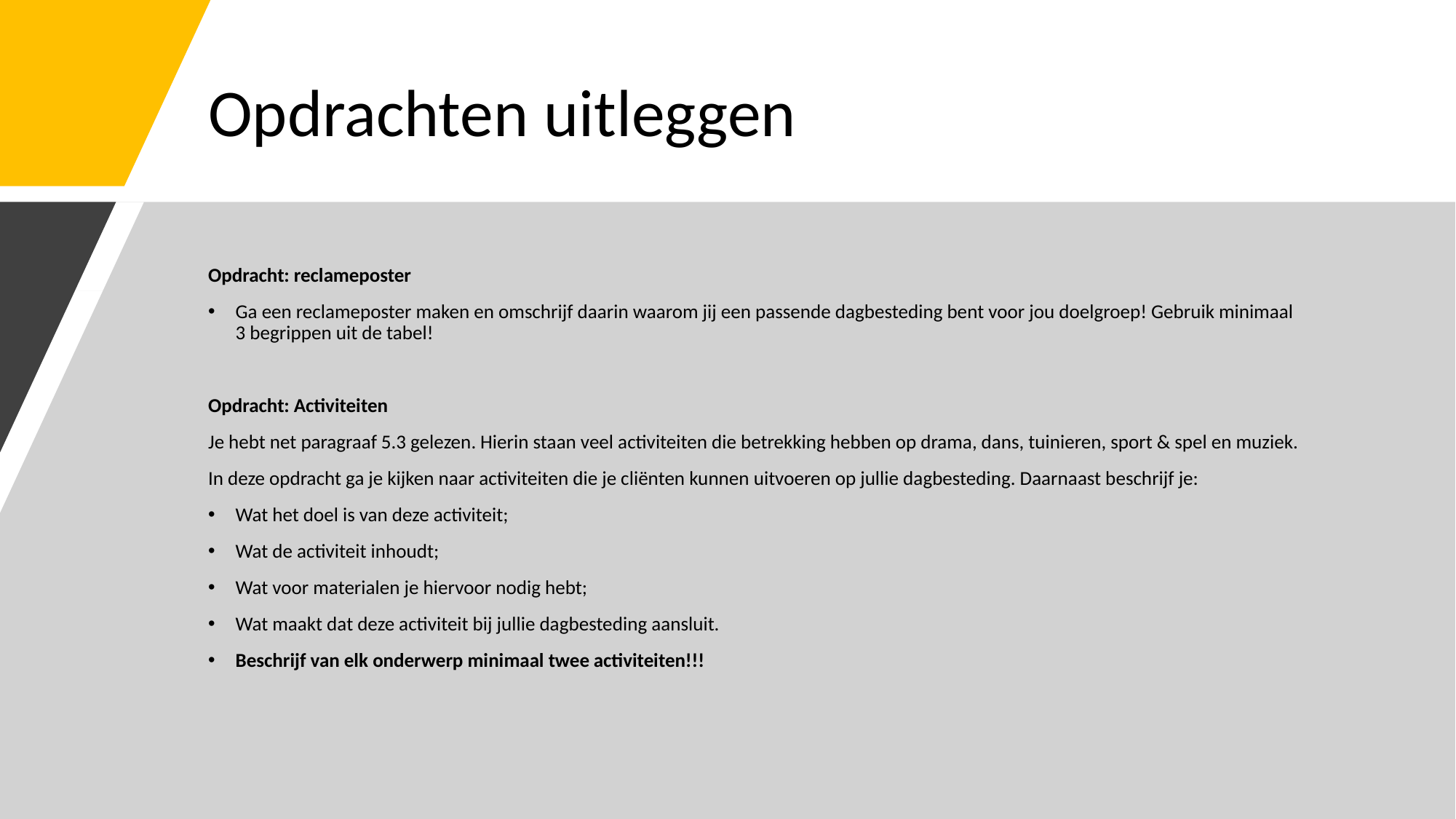

# Opdrachten uitleggen

Opdracht: reclameposter
Ga een reclameposter maken en omschrijf daarin waarom jij een passende dagbesteding bent voor jou doelgroep! Gebruik minimaal 3 begrippen uit de tabel!

Opdracht: Activiteiten
Je hebt net paragraaf 5.3 gelezen. Hierin staan veel activiteiten die betrekking hebben op drama, dans, tuinieren, sport & spel en muziek.
In deze opdracht ga je kijken naar activiteiten die je cliënten kunnen uitvoeren op jullie dagbesteding. Daarnaast beschrijf je:
Wat het doel is van deze activiteit;
Wat de activiteit inhoudt;
Wat voor materialen je hiervoor nodig hebt;
Wat maakt dat deze activiteit bij jullie dagbesteding aansluit.
Beschrijf van elk onderwerp minimaal twee activiteiten!!!